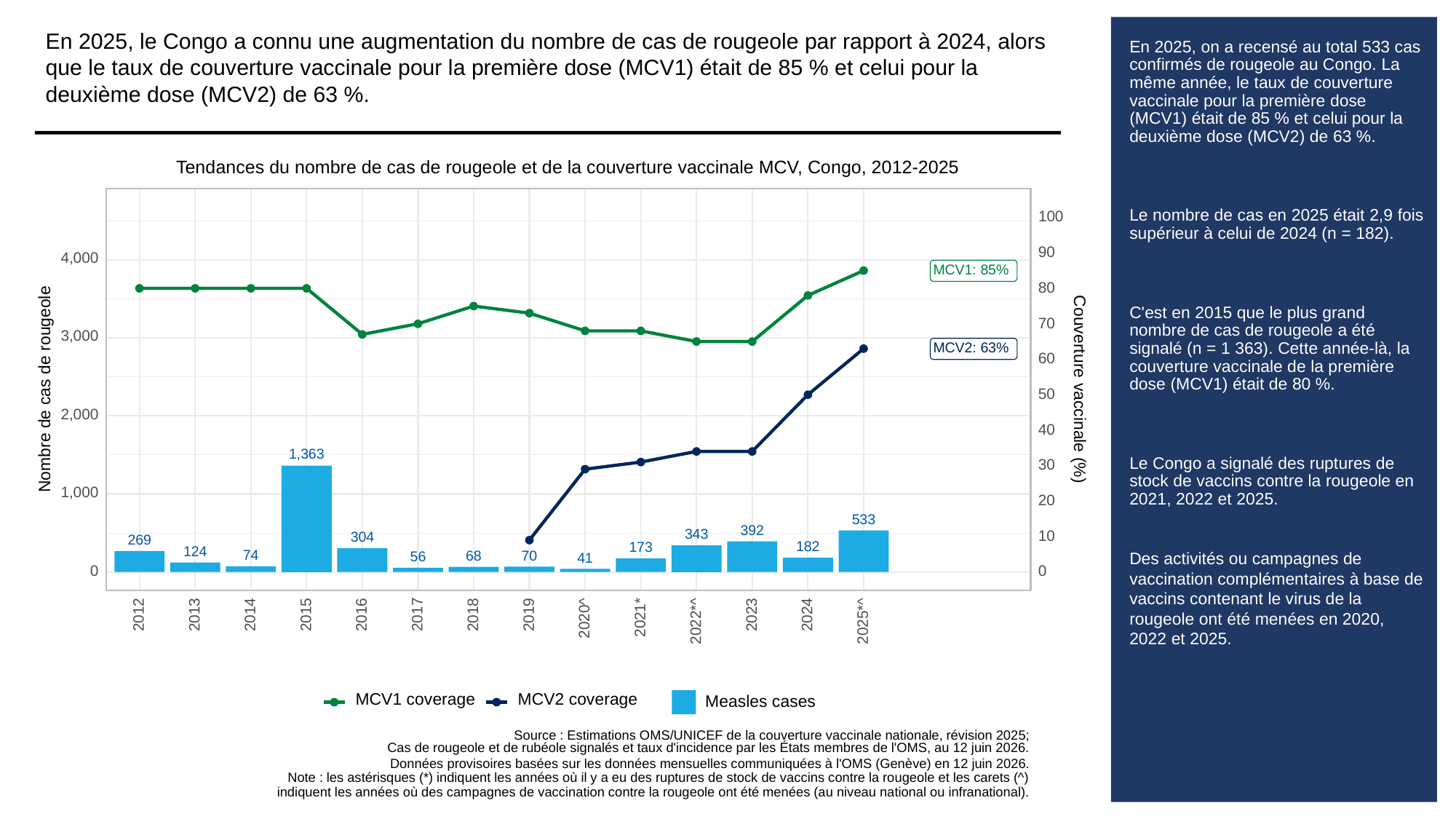

En 2025, le Congo a connu une augmentation du nombre de cas de rougeole par rapport à 2024, alors que le taux de couverture vaccinale pour la première dose (MCV1) était de 85 % et celui pour la deuxième dose (MCV2) de 63 %.
# En 2025, on a recensé au total 533 cas confirmés de rougeole au Congo. La même année, le taux de couverture vaccinale pour la première dose (MCV1) était de 85 % et celui pour la deuxième dose (MCV2) de 63 %.

Le nombre de cas en 2025 était 2,9 fois supérieur à celui de 2024 (n = 182).

C'est en 2015 que le plus grand nombre de cas de rougeole a été signalé (n = 1 363). Cette année-là, la couverture vaccinale de la première dose (MCV1) était de 80 %.

Le Congo a signalé des ruptures de stock de vaccins contre la rougeole en 2021, 2022 et 2025.

Des activités ou campagnes de vaccination complémentaires à base de vaccins contenant le virus de la rougeole ont été menées en 2020, 2022 et 2025.

Tendances du nombre de cas de rougeole et de la couverture vaccinale MCV, Congo, 2012-2025

100

90
4,000

MCV1: 85%

80

70

3,000

MCV2: 63%

60

Couverture vaccinale (%)
Nombre de cas de rougeole
50

2,000

40

1,363

30

1,000

20
533
392
343

10
304

269

182
173

124

74

70
68
56
41

0
0

2013
2023
2012
2014
2015
2016
2017
2018
2019
2024
2021*
2020^
2022*^
2025*^

MCV1 coverage
MCV2 coverage
Measles cases

Source : Estimations OMS/UNICEF de la couverture vaccinale nationale, révision 2025;
Cas de rougeole et de rubéole signalés et taux d'incidence par les États membres de l'OMS, au 12 juin 2026.
Données provisoires basées sur les données mensuelles communiquées à l'OMS (Genève) en 12 juin 2026.
Note : les astérisques (*) indiquent les années où il y a eu des ruptures de stock de vaccins contre la rougeole et les carets (^)
indiquent les années où des campagnes de vaccination contre la rougeole ont été menées (au niveau national ou infranational).